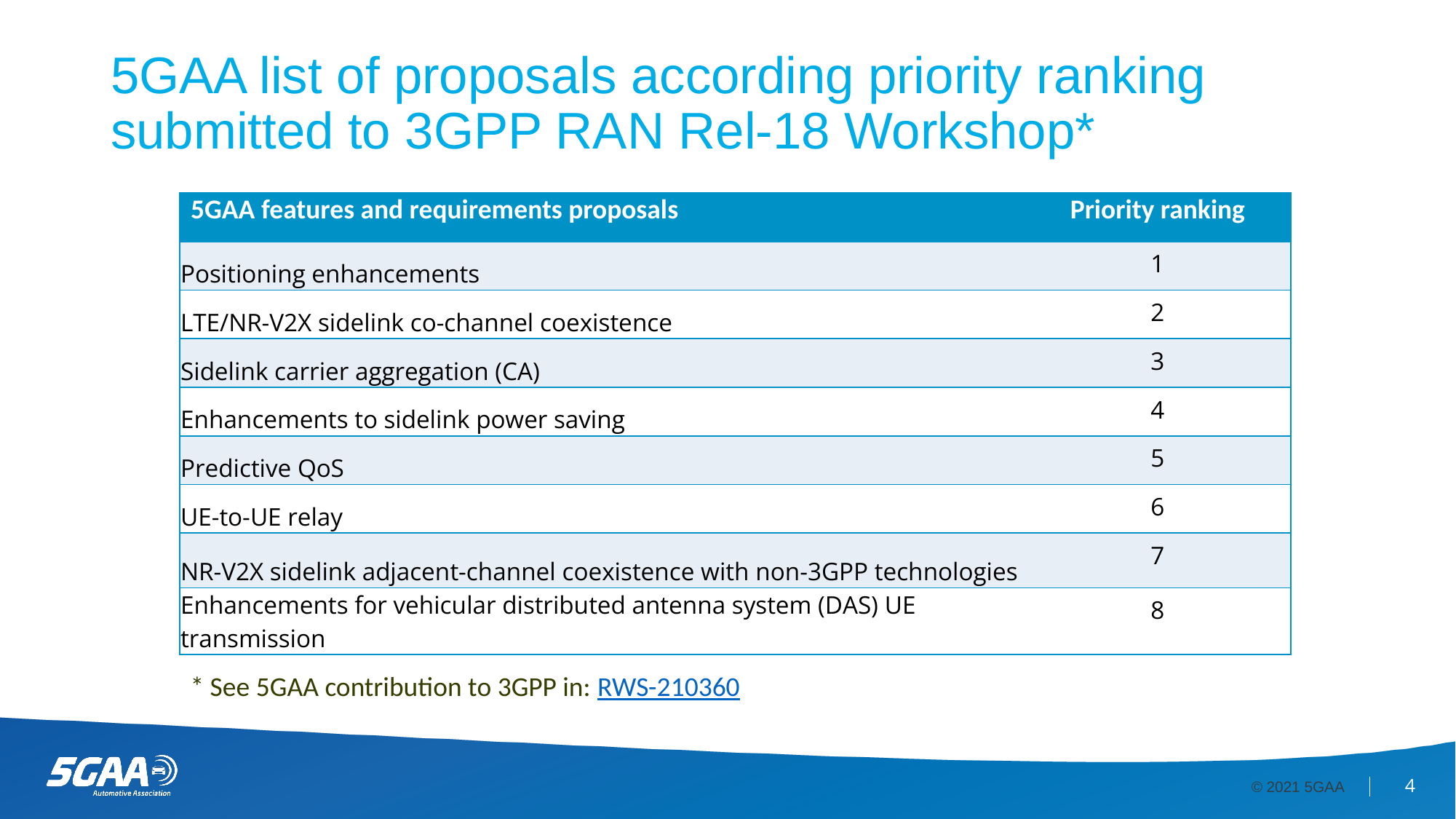

# 5GAA list of proposals according priority ranking submitted to 3GPP RAN Rel-18 Workshop*
| 5GAA features and requirements proposals | Priority ranking |
| --- | --- |
| Positioning enhancements | 1 |
| LTE/NR-V2X sidelink co-channel coexistence | 2 |
| Sidelink carrier aggregation (CA) | 3 |
| Enhancements to sidelink power saving | 4 |
| Predictive QoS | 5 |
| UE-to-UE relay | 6 |
| NR-V2X sidelink adjacent-channel coexistence with non-3GPP technologies | 7 |
| Enhancements for vehicular distributed antenna system (DAS) UE transmission | 8 |
* See 5GAA contribution to 3GPP in: RWS-210360